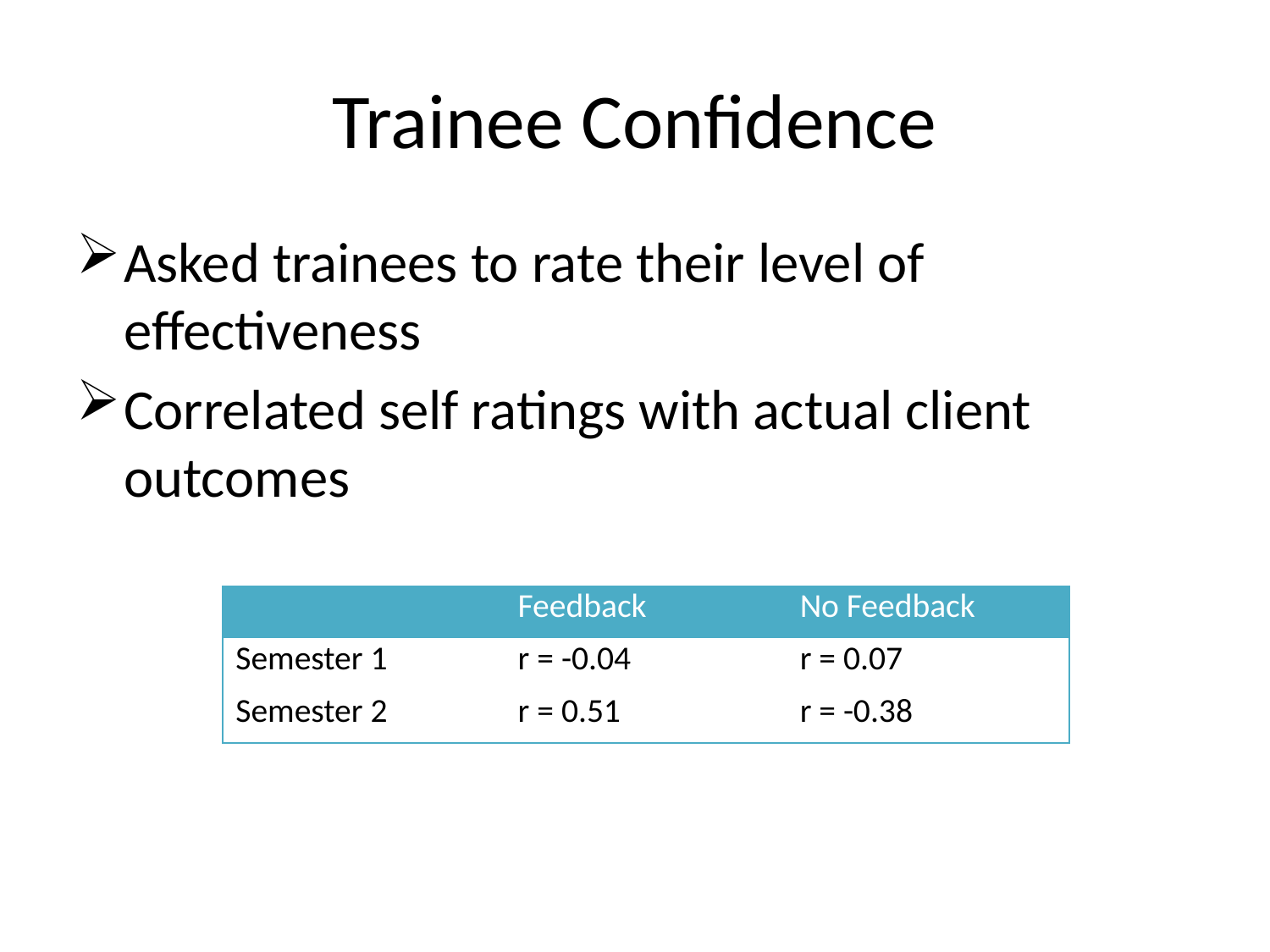

# Trainee Confidence
Asked trainees to rate their level of effectiveness
Correlated self ratings with actual client outcomes

|  | Feedback | No Feedback |
| --- | --- | --- |
| Semester 1 | r = -0.04 | r = 0.07 |
| Semester 2 | r = 0.51 | r = -0.38 |
Reese et al (2009)